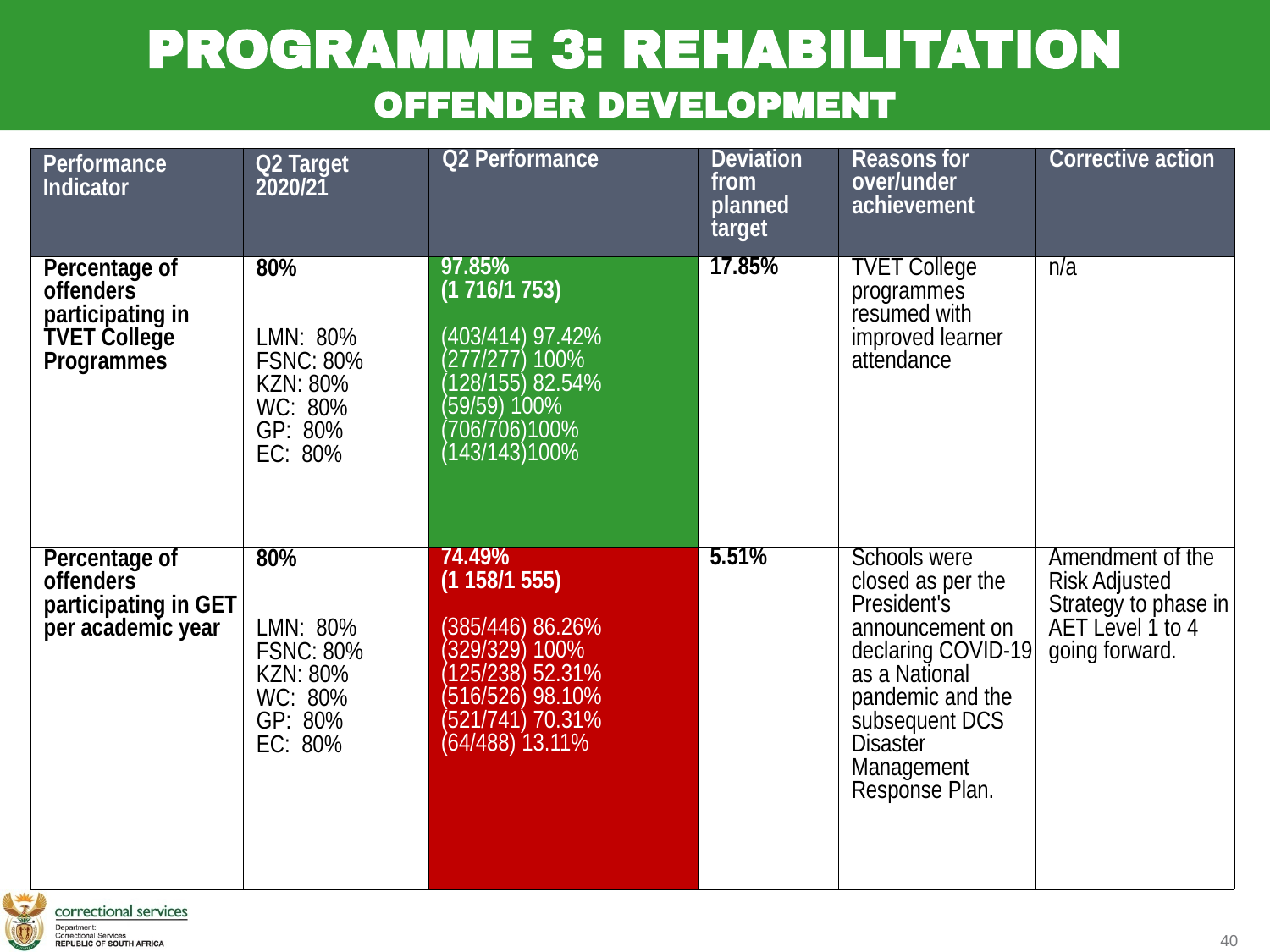

PROGRAMME 3: REHABILITATION
OFFENDER DEVELOPMENT
| Performance Indicator | Q2 Target 2020/21 | Q2 Performance | Deviation from planned target | Reasons for over/under achievement | Corrective action |
| --- | --- | --- | --- | --- | --- |
| Percentage of offenders participating in TVET College Programmes | 80% LMN: 80% FSNC: 80% KZN: 80% WC: 80% GP: 80% EC: 80% | 97.85% (1 716/1 753) (403/414) 97.42% (277/277) 100% (128/155) 82.54% (59/59) 100% (706/706)100% (143/143)100% | 17.85% | TVET College programmes resumed with improved learner attendance | n/a |
| Percentage of offenders participating in GET per academic year | 80% LMN: 80% FSNC: 80% KZN: 80% WC: 80% GP: 80% EC: 80% | 74.49% (1 158/1 555) (385/446) 86.26% (329/329) 100% (125/238) 52.31% (516/526) 98.10% (521/741) 70.31% (64/488) 13.11% | 5.51% | Schools were closed as per the President's announcement on declaring COVID-19 as a National pandemic and the subsequent DCS Disaster Management Response Plan. | Amendment of the Risk Adjusted Strategy to phase in AET Level 1 to 4 going forward. |